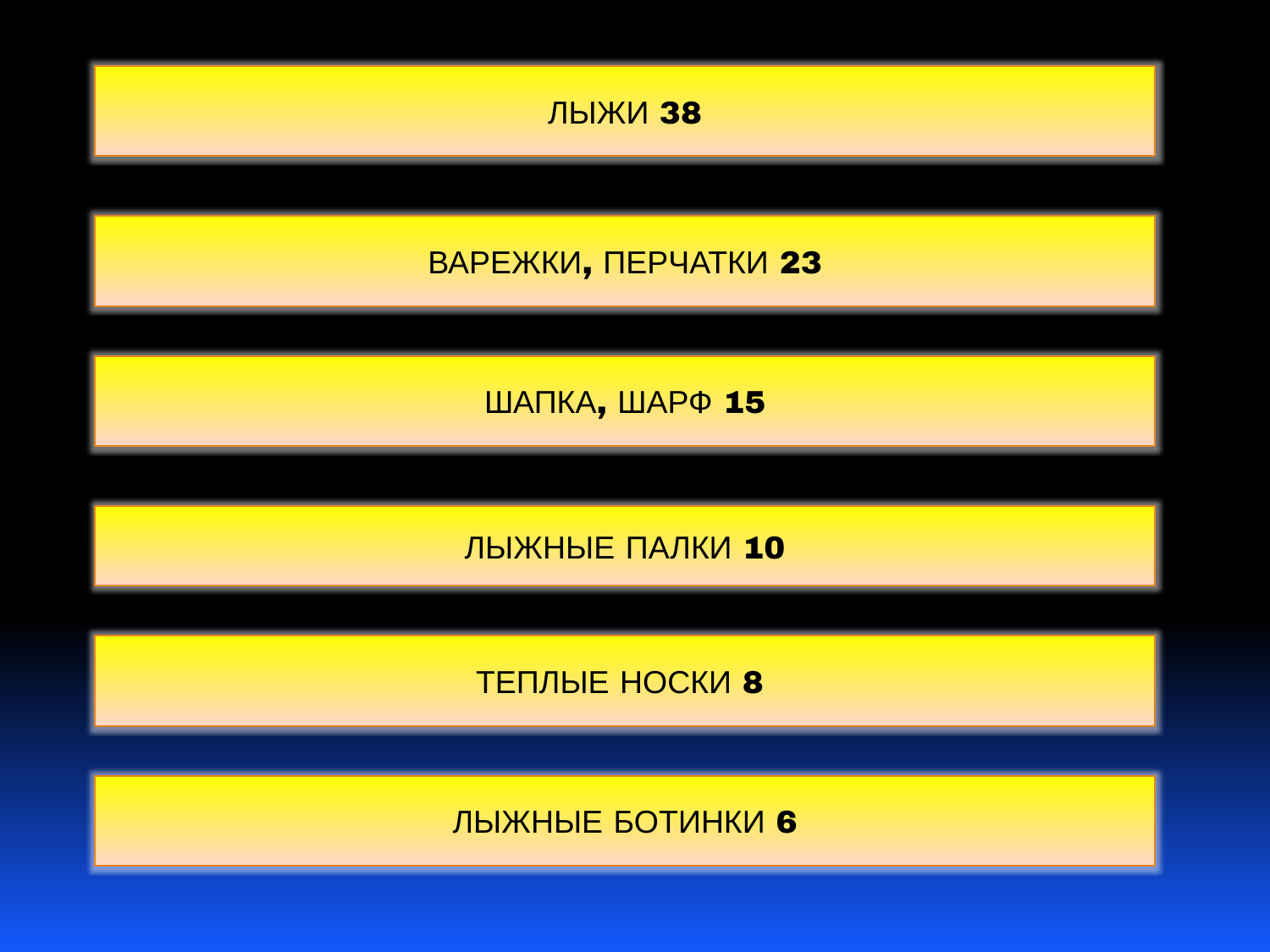

ЛЫЖИ 38
ВАРЕЖКИ, ПЕРЧАТКИ 23
ШАПКА, ШАРФ 15
ЛЫЖНЫЕ ПАЛКИ 10
ТЕПЛЫЕ НОСКИ 8
ЛЫЖНЫЕ БОТИНКИ 6